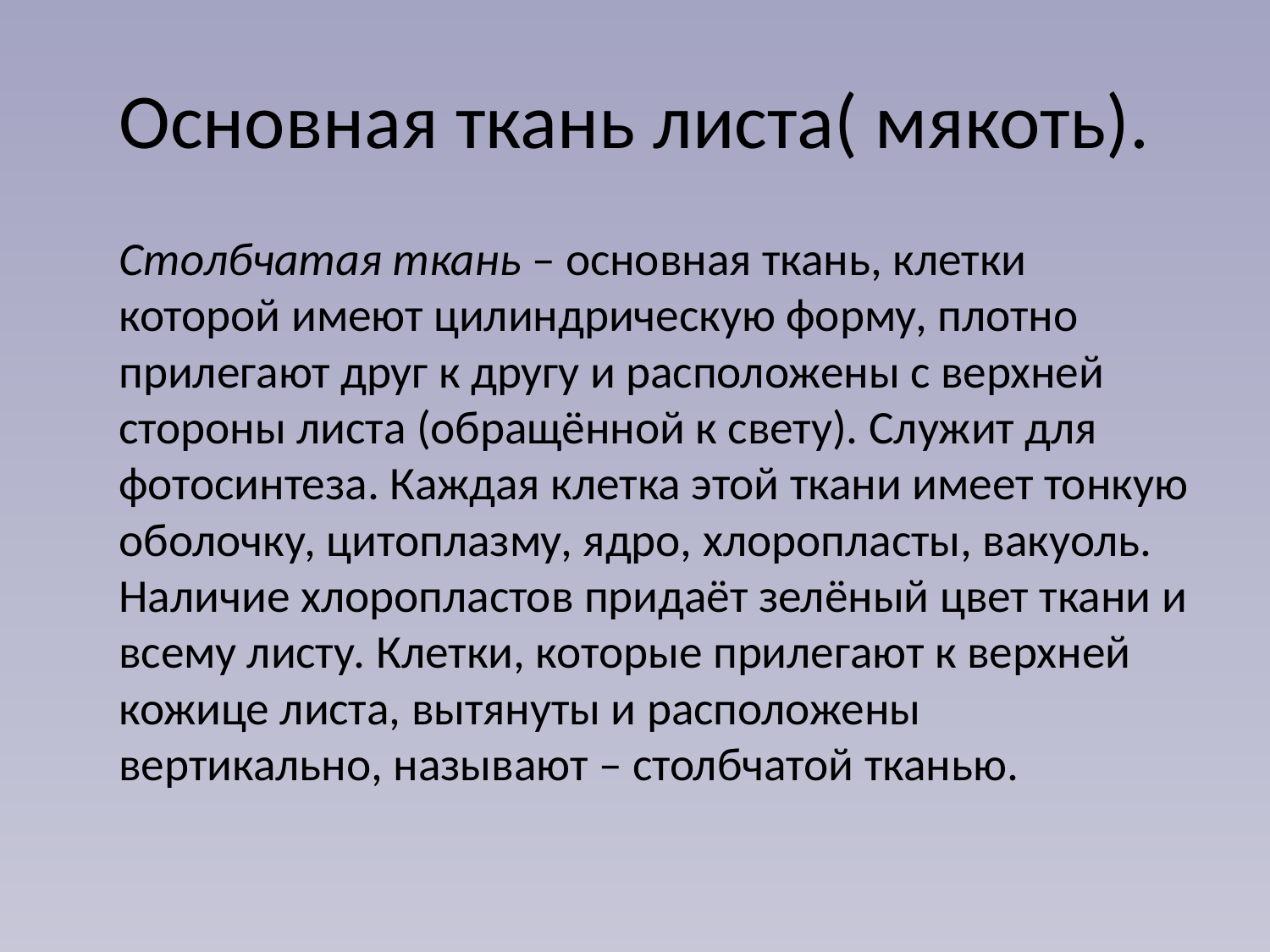

# Основная ткань листа( мякоть).
	Столбчатая ткань – основная ткань, клетки которой имеют цилиндрическую форму, плотно прилегают друг к другу и расположены с верхней стороны листа (обращённой к свету). Служит для фотосинтеза. Каждая клетка этой ткани имеет тонкую оболочку, цитоплазму, ядро, хлоропласты, вакуоль. Наличие хлоропластов придаёт зелёный цвет ткани и всему листу. Клетки, которые прилегают к верхней кожице листа, вытянуты и расположены вертикально, называют – столбчатой тканью.